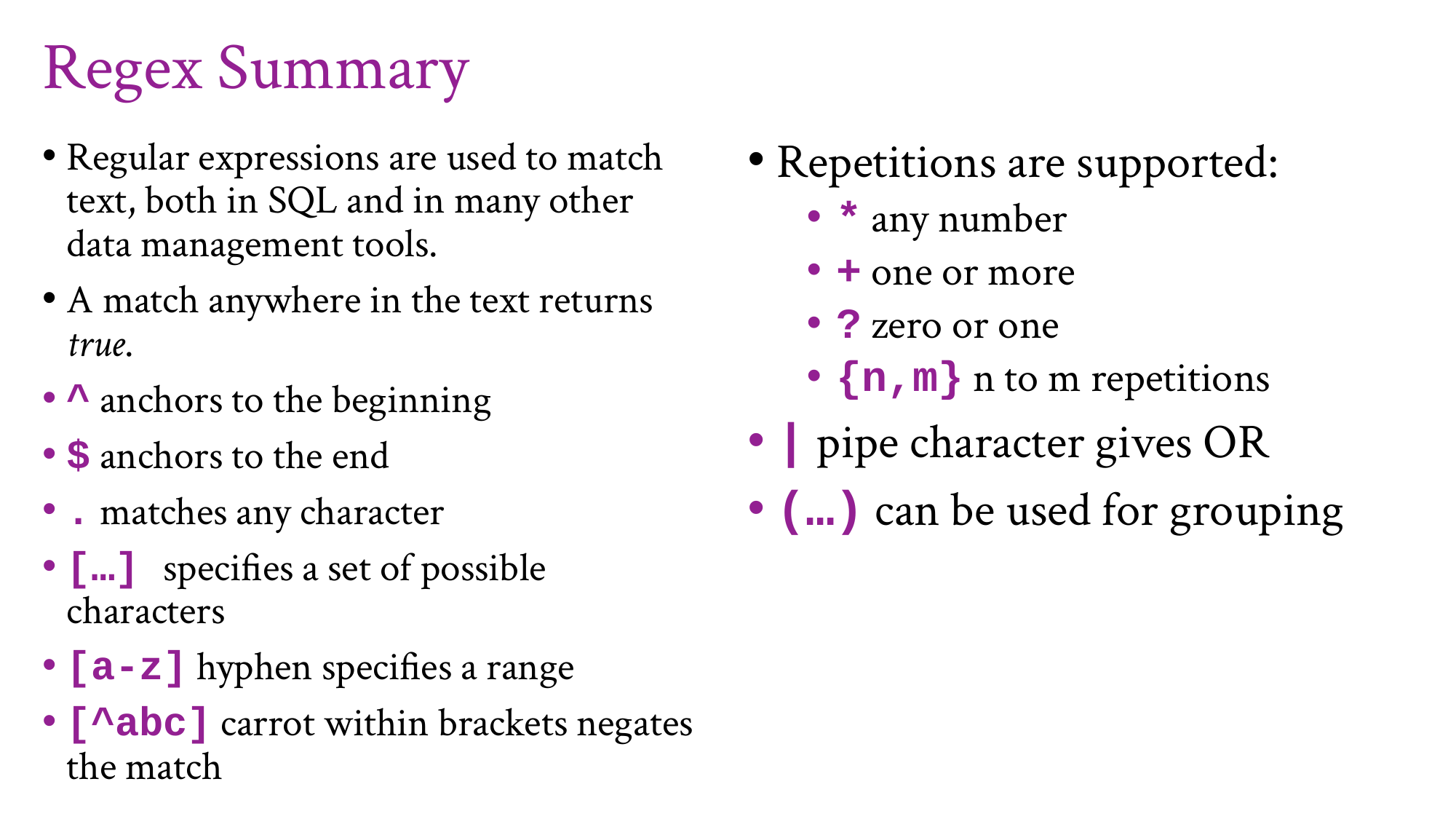

# Regex Summary
Regular expressions are used to match text, both in SQL and in many other data management tools.
A match anywhere in the text returns true.
^ anchors to the beginning
$ anchors to the end
. matches any character
[…] specifies a set of possible characters
[a-z] hyphen specifies a range
[^abc] carrot within brackets negates the match
Repetitions are supported:
* any number
+ one or more
? zero or one
{n,m} n to m repetitions
| pipe character gives OR
(…) can be used for grouping